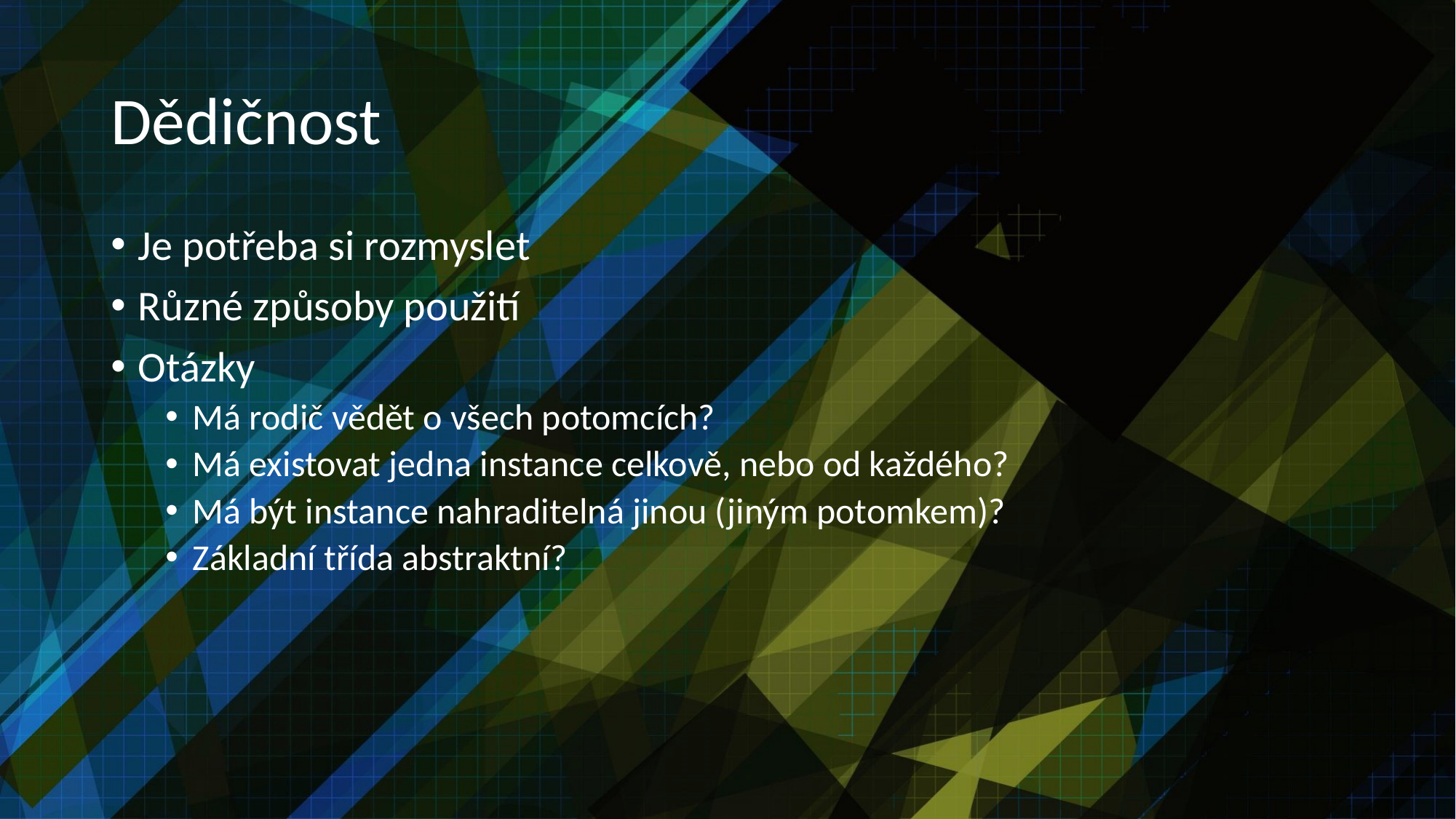

# Dědičnost
Je potřeba si rozmyslet
Různé způsoby použití
Otázky
Má rodič vědět o všech potomcích?
Má existovat jedna instance celkově, nebo od každého?
Má být instance nahraditelná jinou (jiným potomkem)?
Základní třída abstraktní?